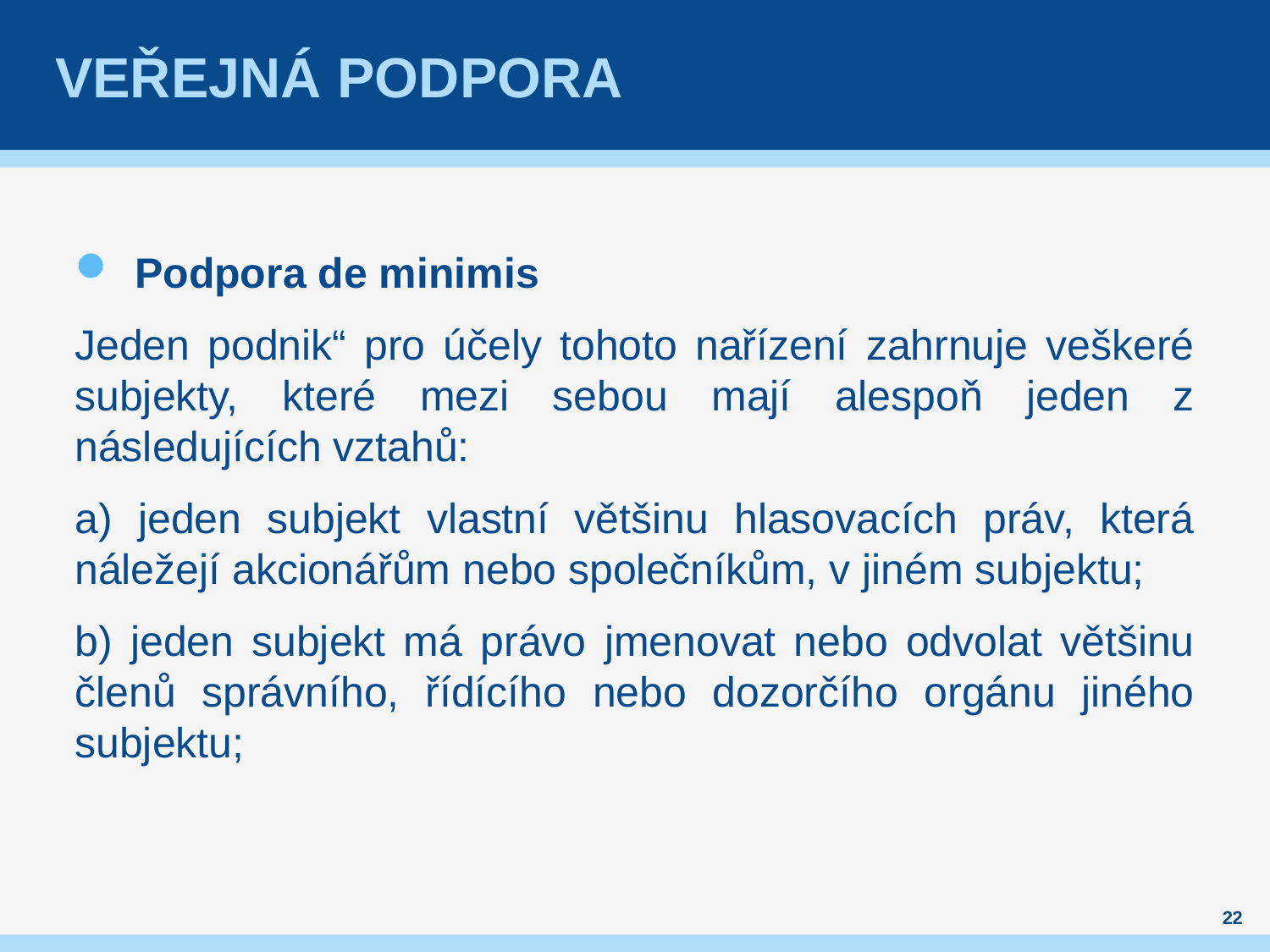

# Veřejná podpora
Podpora de minimis
Jeden podnik“ pro účely tohoto nařízení zahrnuje veškeré subjekty, které mezi sebou mají alespoň jeden z následujících vztahů:
a) jeden subjekt vlastní většinu hlasovacích práv, která náležejí akcionářům nebo společníkům, v jiném subjektu;
b) jeden subjekt má právo jmenovat nebo odvolat většinu členů správního, řídícího nebo dozorčího orgánu jiného subjektu;

22